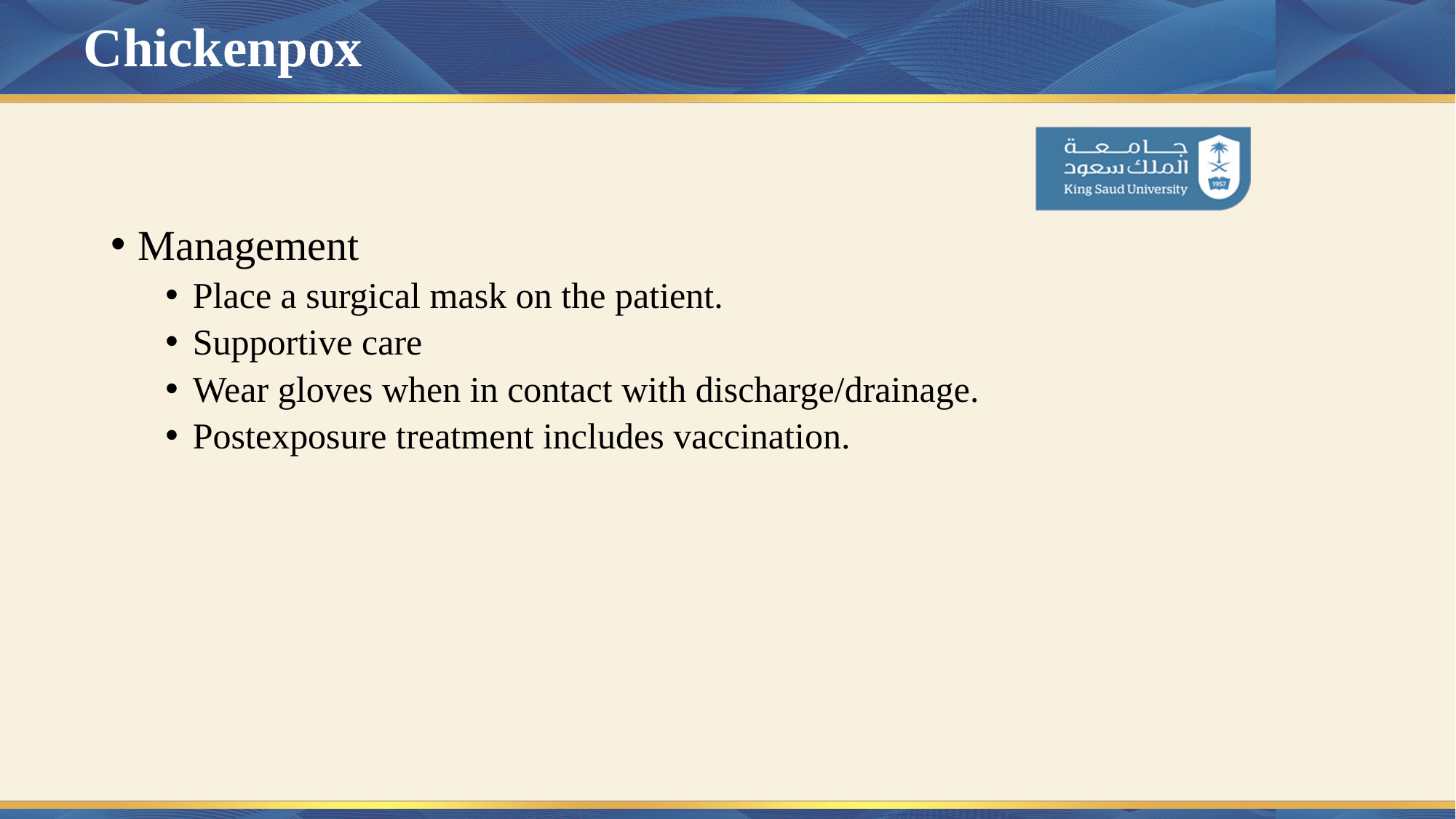

# Chickenpox
Management
Place a surgical mask on the patient.
Supportive care
Wear gloves when in contact with discharge/drainage.
Postexposure treatment includes vaccination.